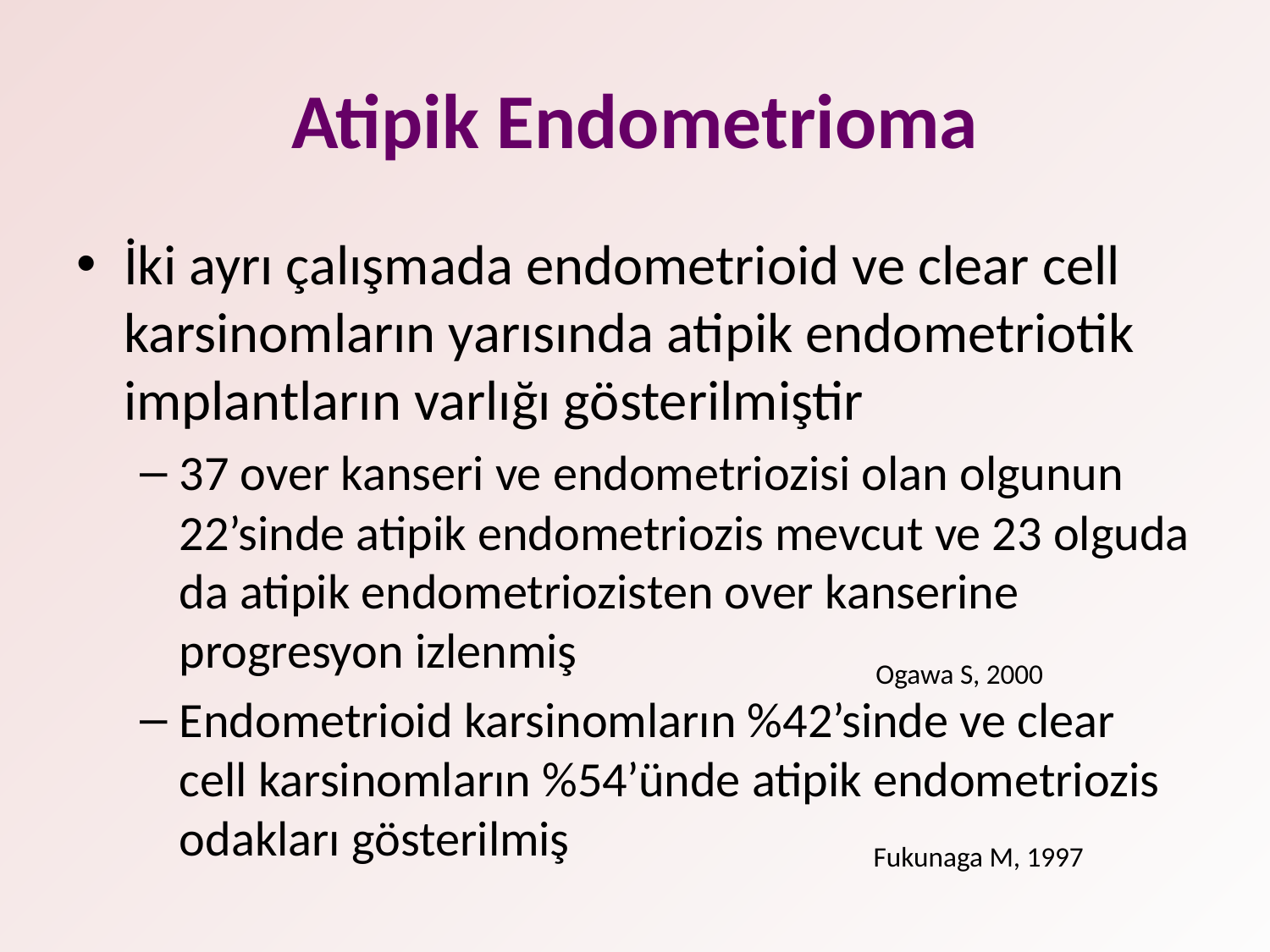

# Atipik Endometrioma
İki ayrı çalışmada endometrioid ve clear cell karsinomların yarısında atipik endometriotik implantların varlığı gösterilmiştir
37 over kanseri ve endometriozisi olan olgunun 22’sinde atipik endometriozis mevcut ve 23 olguda da atipik endometriozisten over kanserine progresyon izlenmiş
Endometrioid karsinomların %42’sinde ve clear cell karsinomların %54’ünde atipik endometriozis odakları gösterilmiş
Ogawa S, 2000
Fukunaga M, 1997